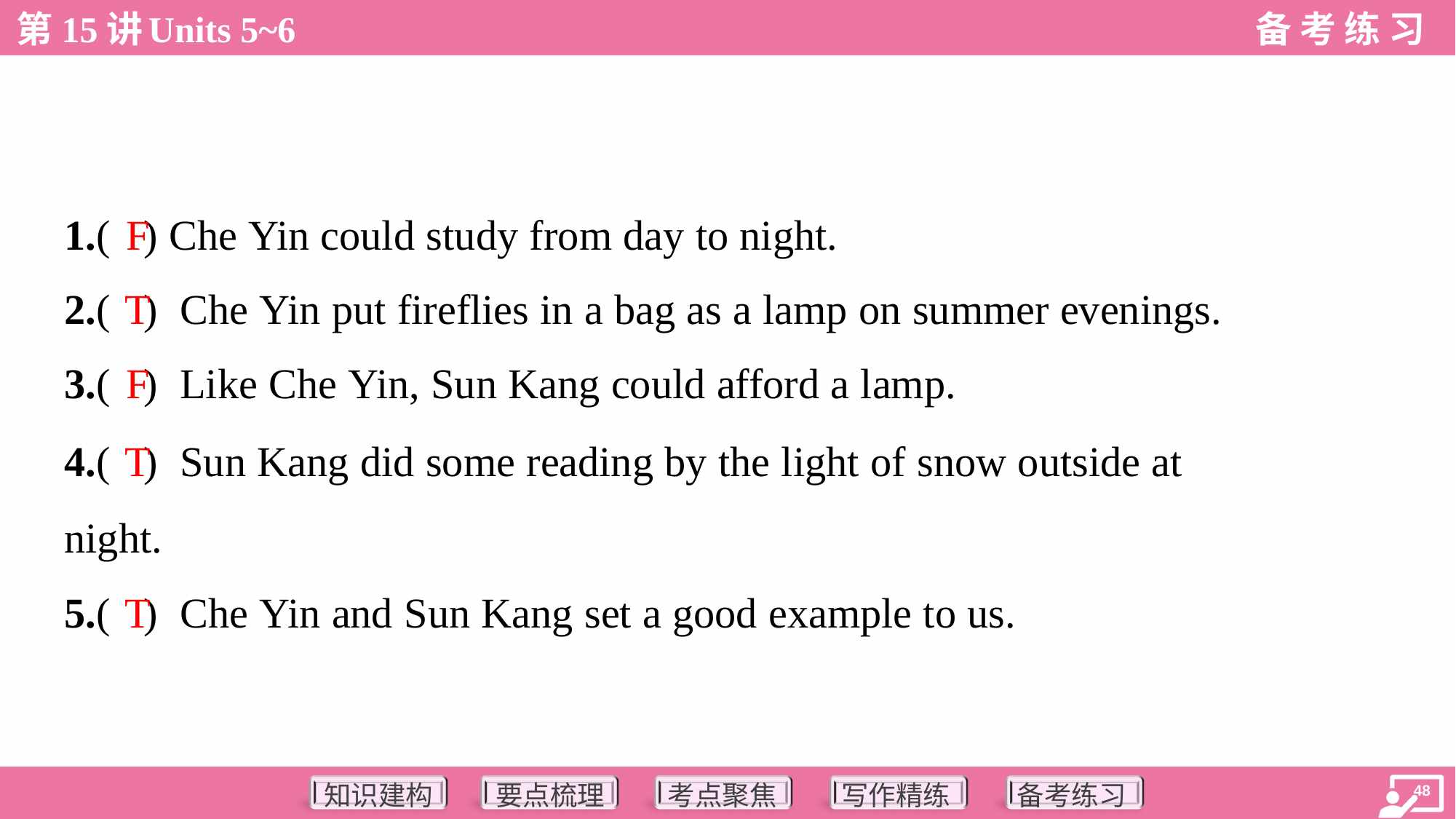

F
1.(   ) Che Yin could study from day to night.
T
2.(   )  Che Yin put fireflies in a bag as a lamp on summer evenings.
F
3.(   )  Like Che Yin, Sun Kang could afford a lamp.
4.(   )  Sun Kang did some reading by the light of snow outside at
night.
T
T
5.(   )  Che Yin and Sun Kang set a good example to us.